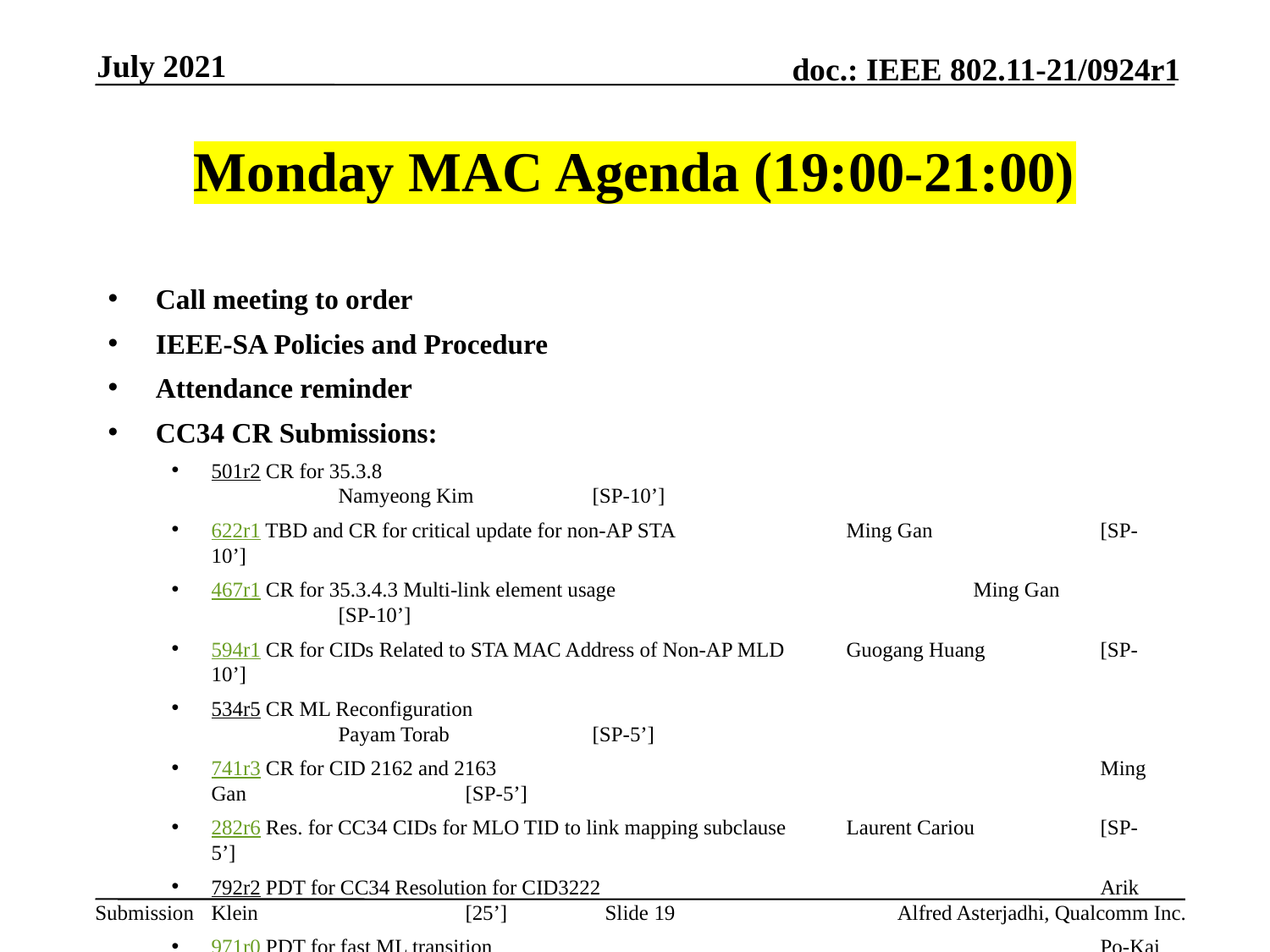

July 2021
# Monday MAC Agenda (19:00-21:00)
Call meeting to order
IEEE-SA Policies and Procedure
Attendance reminder
CC34 CR Submissions:
501r2 CR for 35.3.8							Namyeong Kim 	[SP-10’]
622r1 TBD and CR for critical update for non-AP STA		Ming Gan 		[SP-10’]
467r1 CR for 35.3.4.3 Multi-link element usage			Ming Gan 		[SP-10’]
594r1 CR for CIDs Related to STA MAC Address of Non-AP MLD	Guogang Huang 	[SP-10’]
534r5 CR ML Reconfiguration						Payam Torab	 	[SP-5’]
741r3 CR for CID 2162 and 2163					Ming Gan 		[SP-5’]
282r6 Res. for CC34 CIDs for MLO TID to link mapping subclause	Laurent Cariou 	[SP-5’]
792r2 PDT for CC34 Resolution for CID3222		       		Arik Klein		[25’]
971r0 PDT for fast ML transition					Po-Kai Huang		[30’]
AoB:
Recess

Slide 19
Alfred Asterjadhi, Qualcomm Inc.